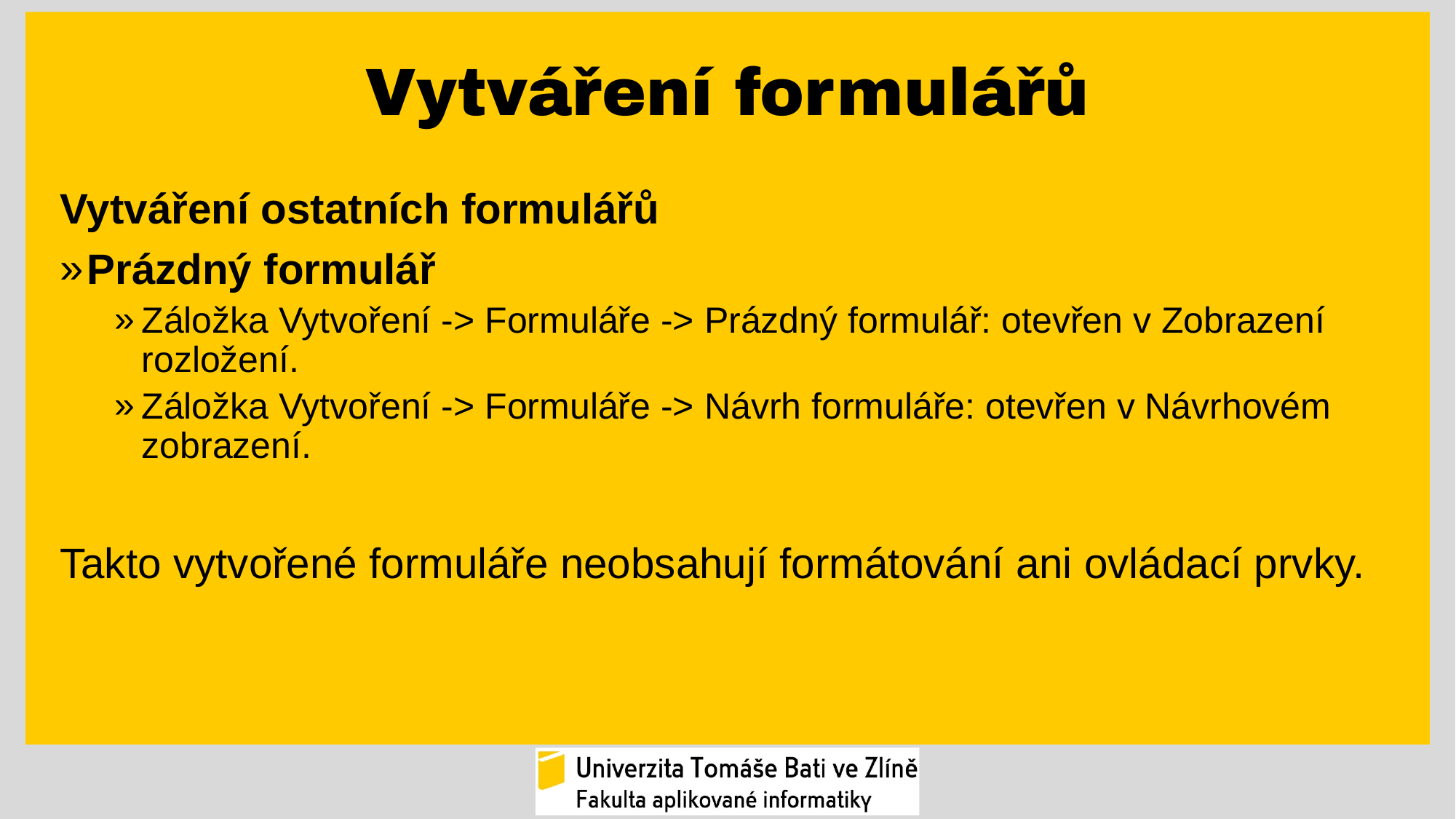

# Vytváření formulářů
Vytváření ostatních formulářů
Prázdný formulář
Záložka Vytvoření -> Formuláře -> Prázdný formulář: otevřen v Zobrazení rozložení.
Záložka Vytvoření -> Formuláře -> Návrh formuláře: otevřen v Návrhovém zobrazení.

Takto vytvořené formuláře neobsahují formátování ani ovládací prvky.